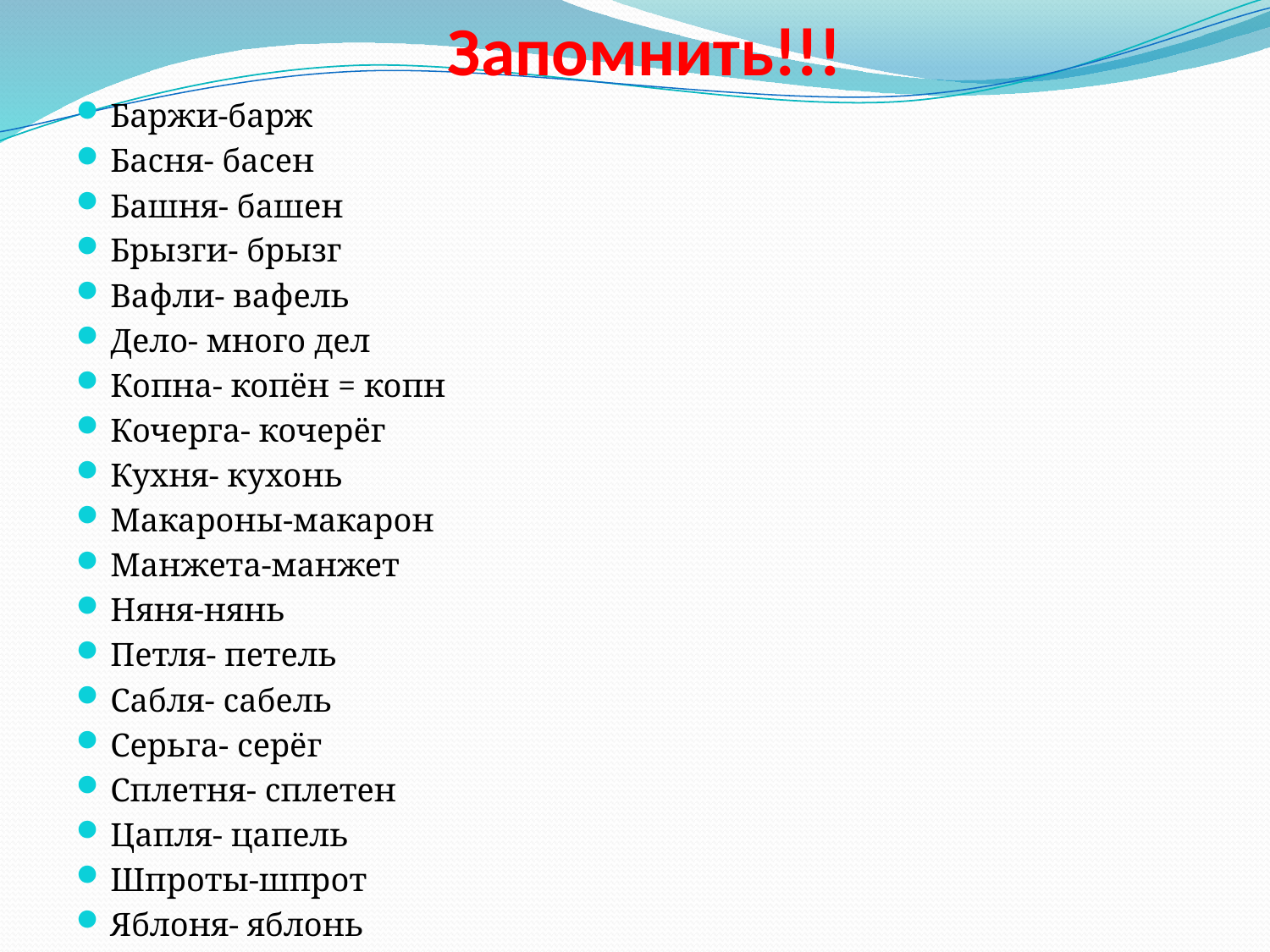

# Запомнить!!!
Баржи-барж
Басня- басен
Башня- башен
Брызги- брызг
Вафли- вафель
Дело- много дел
Копна- копён = копн
Кочерга- кочерёг
Кухня- кухонь
Макароны-макарон
Манжета-манжет
Няня-нянь
Петля- петель
Сабля- сабель
Серьга- серёг
Сплетня- сплетен
Цапля- цапель
Шпроты-шпрот
Яблоня- яблонь